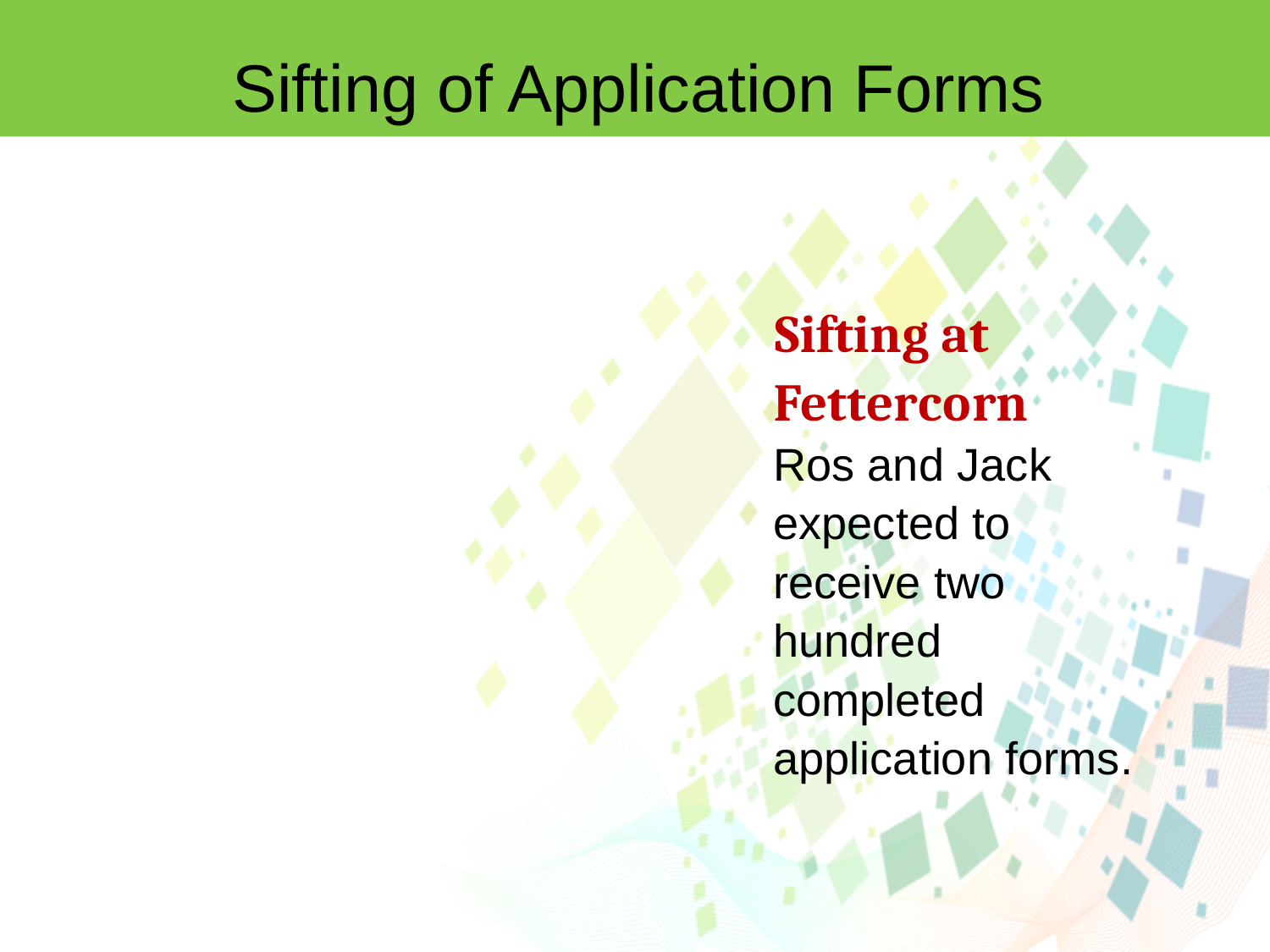

Sifting of Application Forms
Sifting at Fettercorn
Ros and Jack expected to receive two hundred completed application forms.